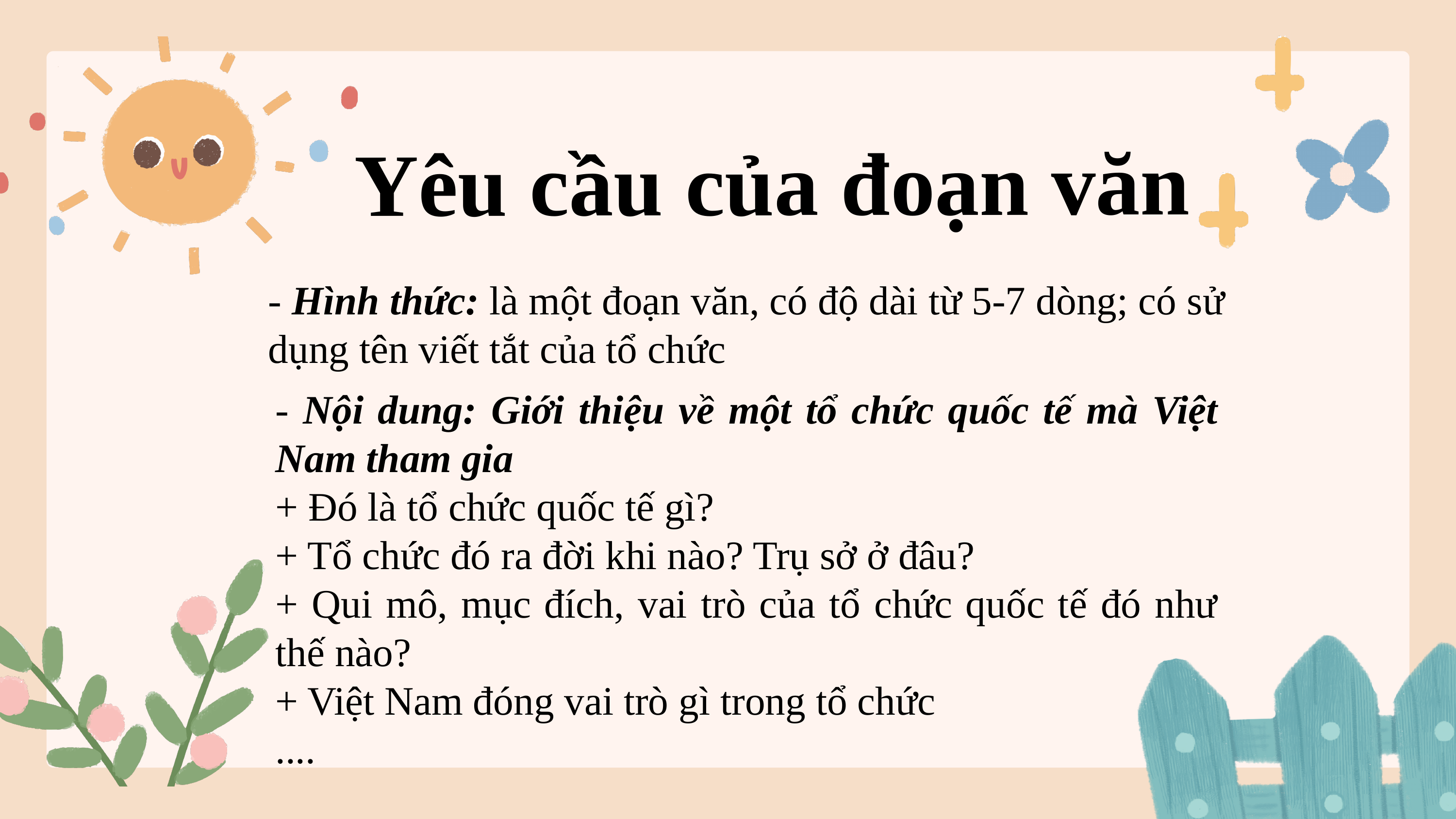

Yêu cầu của đoạn văn

- Hình thức: là một đoạn văn, có độ dài từ 5-7 dòng; có sử dụng tên viết tắt của tổ chức
- Nội dung: Giới thiệu về một tổ chức quốc tế mà Việt Nam tham gia
+ Đó là tổ chức quốc tế gì?
+ Tổ chức đó ra đời khi nào? Trụ sở ở đâu?
+ Qui mô, mục đích, vai trò của tổ chức quốc tế đó như thế nào?
+ Việt Nam đóng vai trò gì trong tổ chức
....